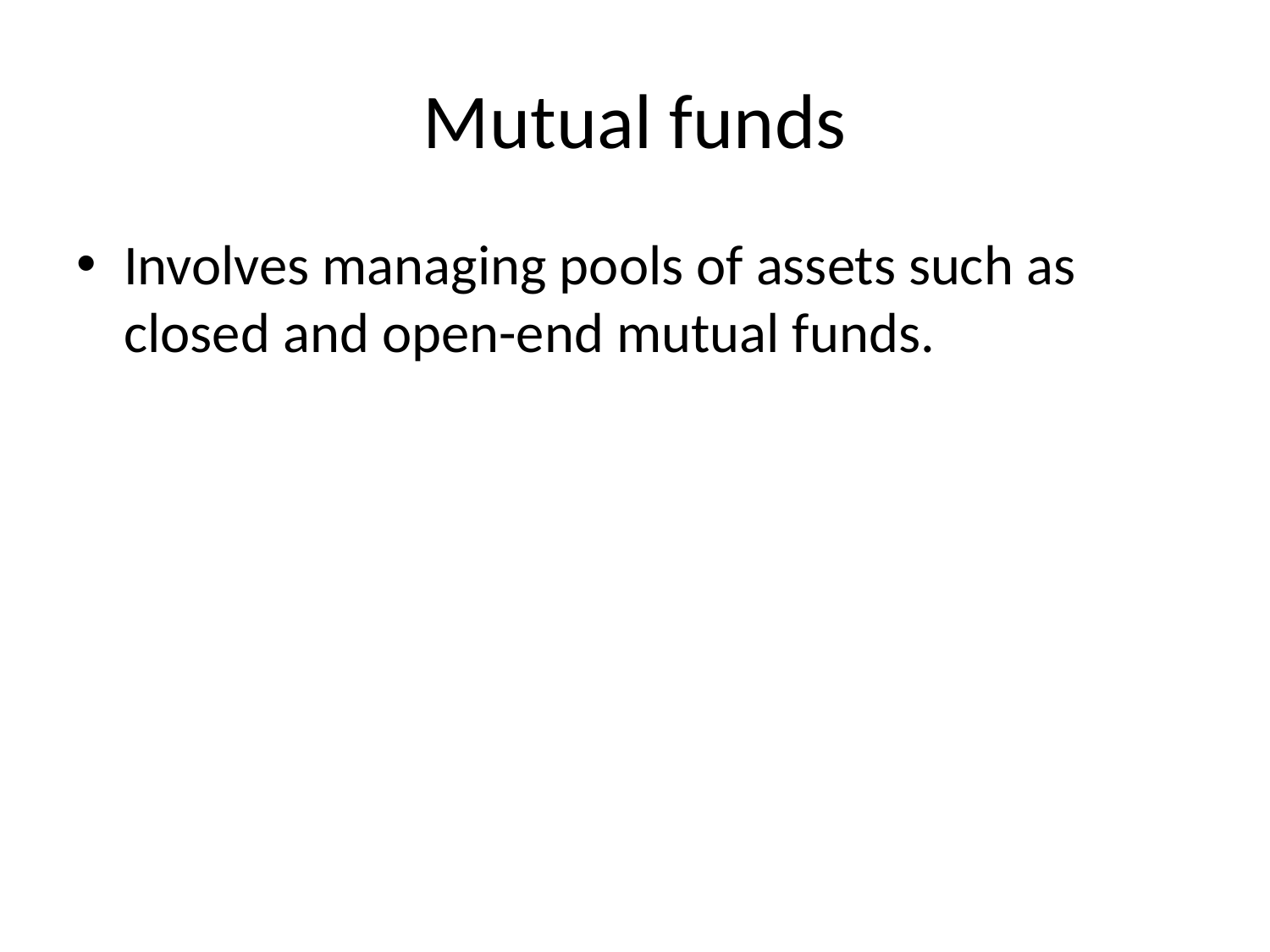

# Mutual funds
Involves managing pools of assets such as closed and open-end mutual funds.